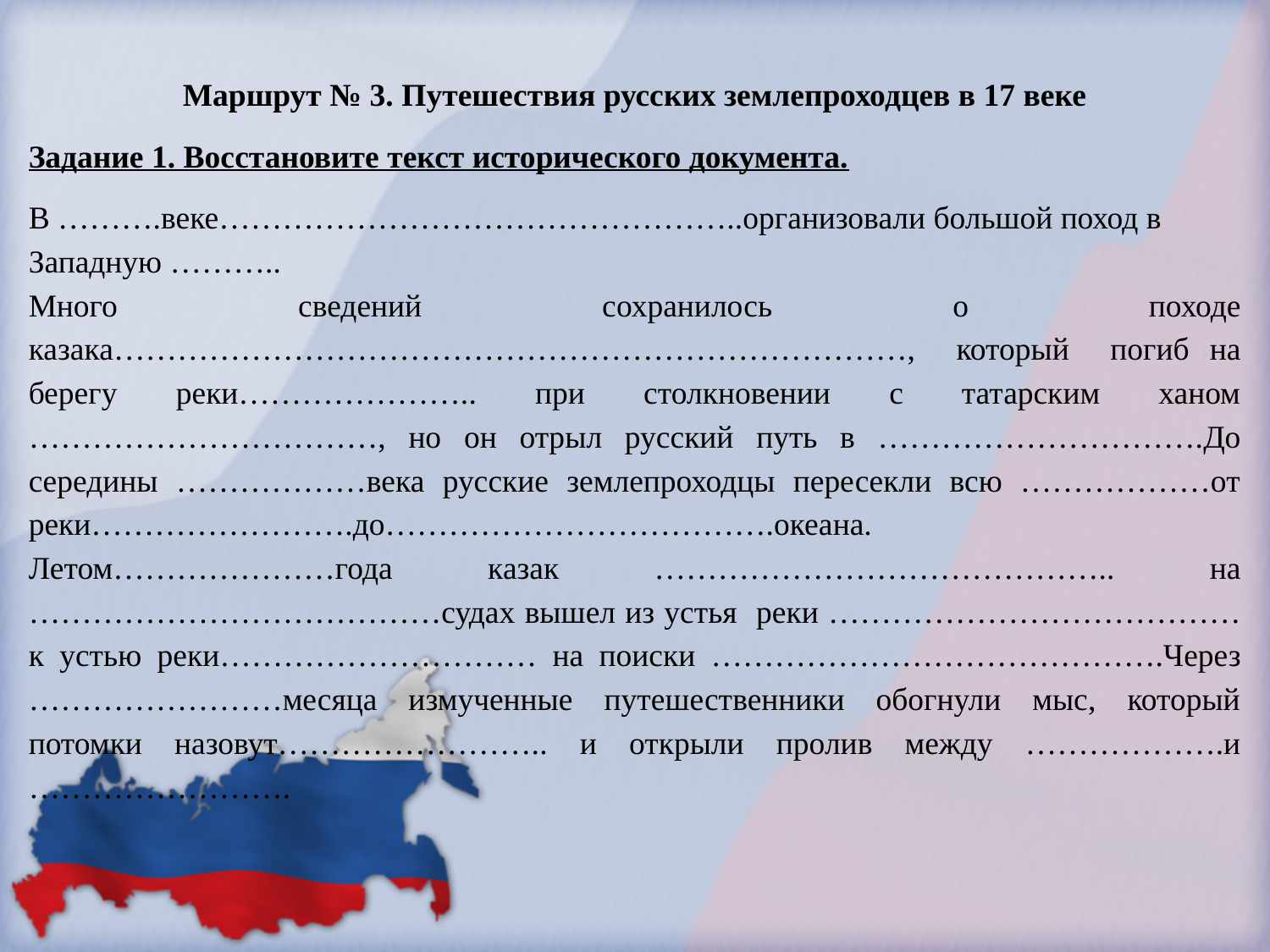

Маршрут № 3. Путешествия русских землепроходцев в 17 веке
Задание 1. Восстановите текст исторического документа.
В ……….веке…………………………………………..организовали большой поход в Западную ………..
Много сведений сохранилось о походе казака…………………………………………………………………,  который  погиб на берегу реки………………….. при столкновении с татарским ханом ……………………………, но он отрыл русский путь в ………………………….До середины ………………века русские землепроходцы пересекли всю ………………от реки…………………….до……………………………….океана.
Летом…………………года казак …………………………………….. на …………………………………судах вышел из устья  реки …………………………………к устью реки………………………… на поиски …………………………………….Через ……………………месяца измученные путешественники обогнули мыс, который потомки назовут…………………….. и открыли пролив между ……………….и …………………….